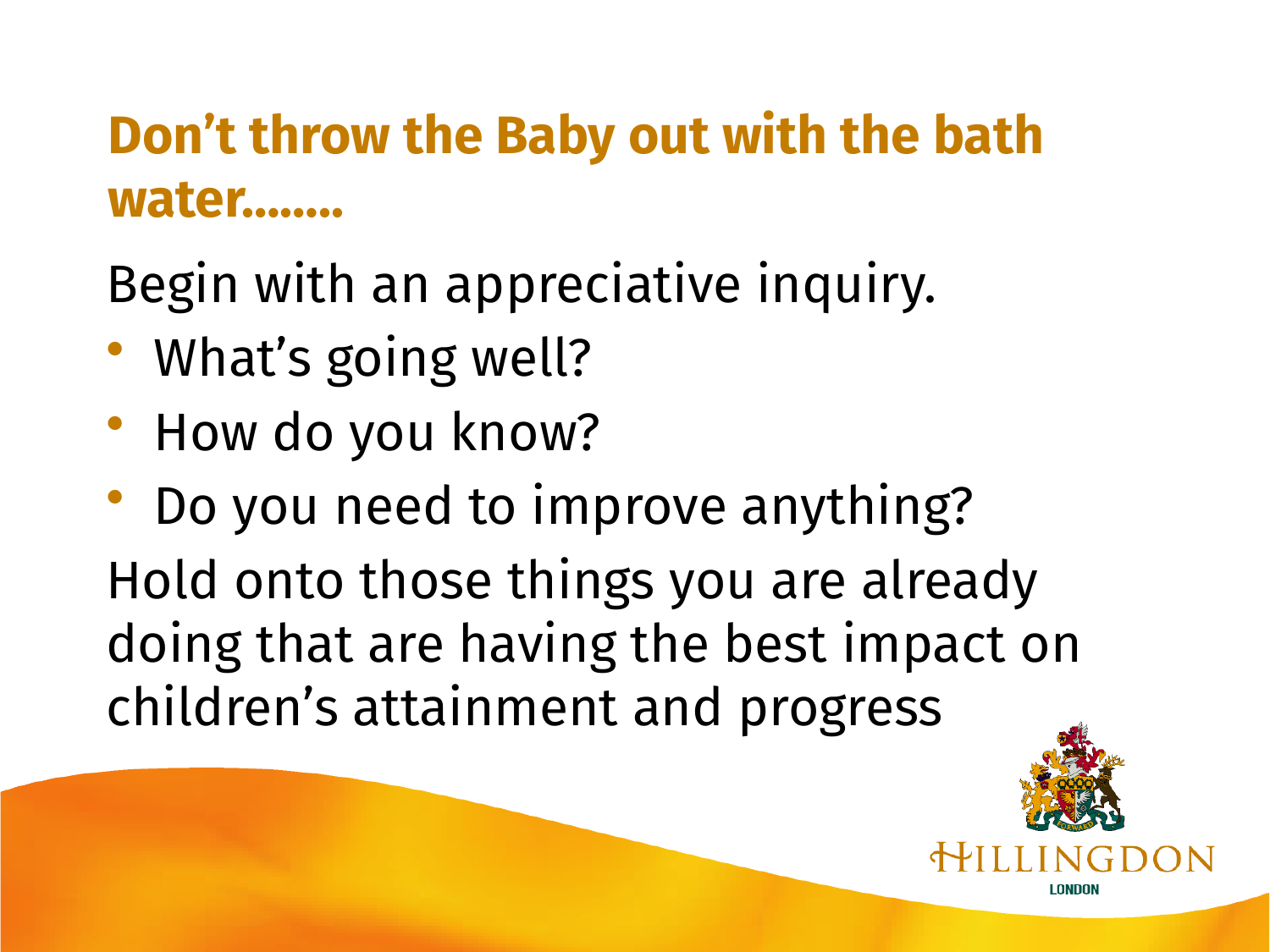

# Don’t throw the Baby out with the bath water……..
Begin with an appreciative inquiry.
What’s going well?
How do you know?
Do you need to improve anything?
Hold onto those things you are already doing that are having the best impact on children’s attainment and progress